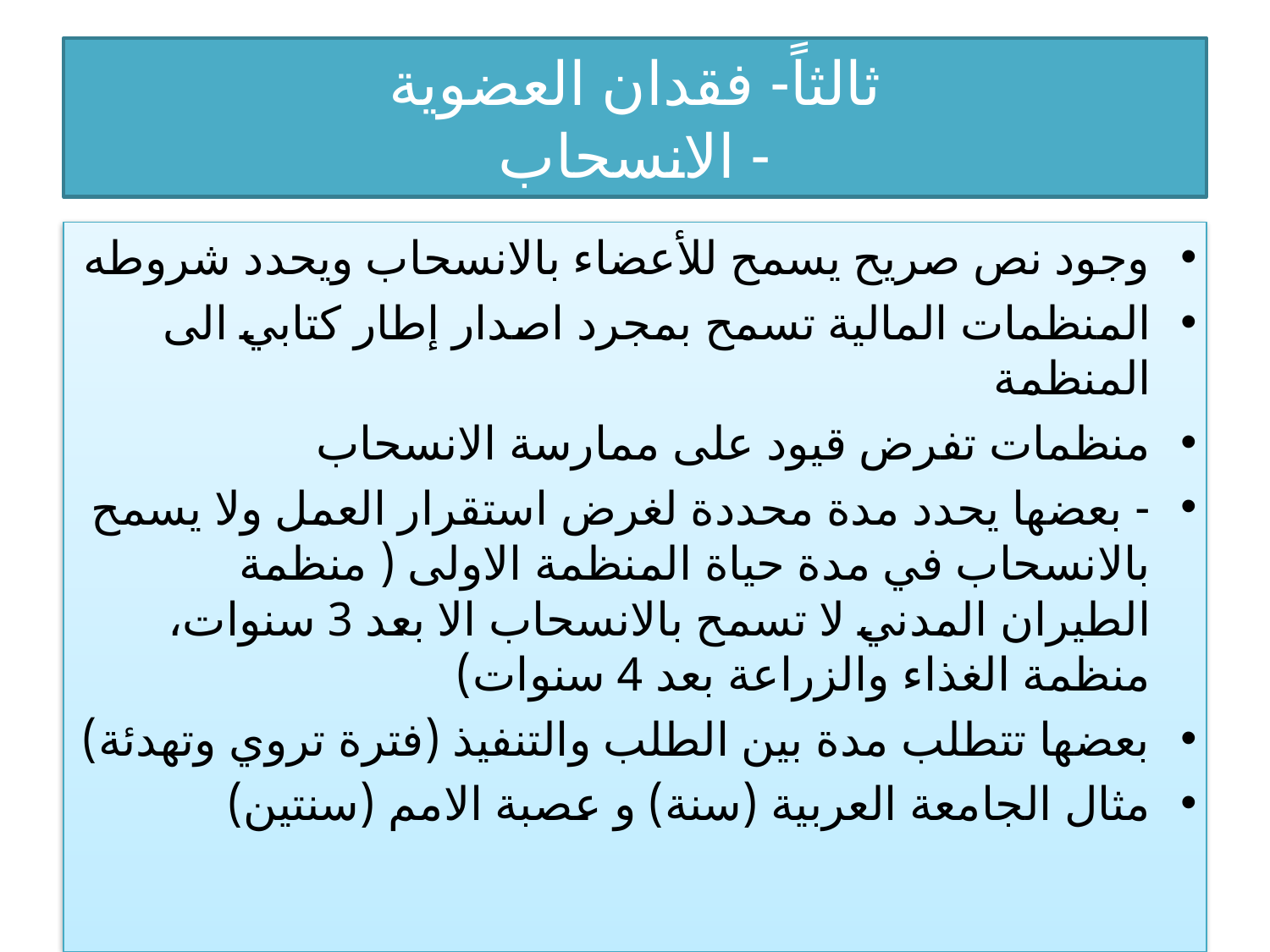

# ثالثاً- فقدان العضوية - الانسحاب
وجود نص صريح يسمح للأعضاء بالانسحاب ويحدد شروطه
المنظمات المالية تسمح بمجرد اصدار إطار كتابي الى المنظمة
منظمات تفرض قيود على ممارسة الانسحاب
- بعضها يحدد مدة محددة لغرض استقرار العمل ولا يسمح بالانسحاب في مدة حياة المنظمة الاولى ( منظمة الطيران المدني لا تسمح بالانسحاب الا بعد 3 سنوات، منظمة الغذاء والزراعة بعد 4 سنوات)
بعضها تتطلب مدة بين الطلب والتنفيذ (فترة تروي وتهدئة)
مثال الجامعة العربية (سنة) و عصبة الامم (سنتين)